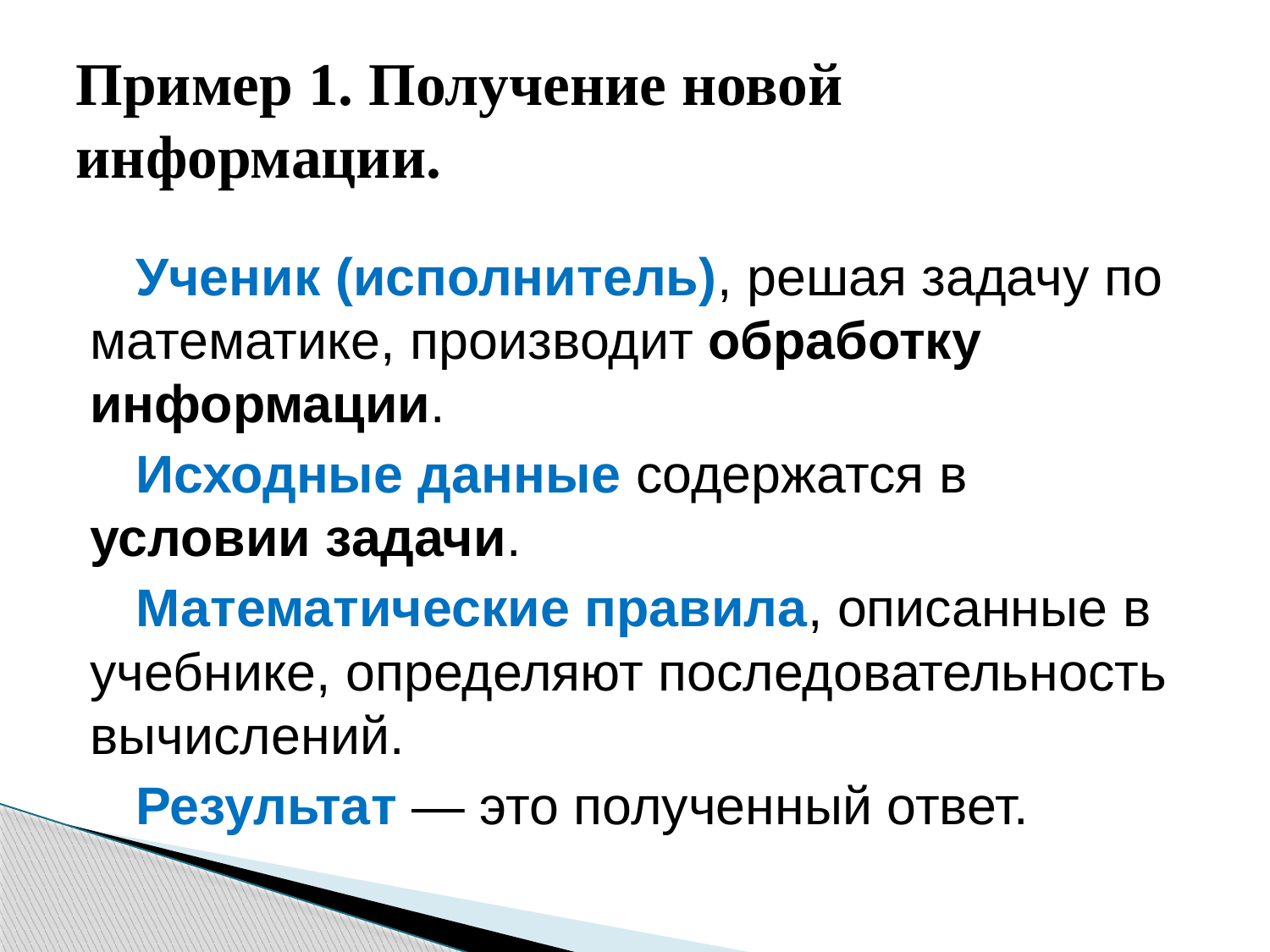

# Пример 1. Получение новой информации.
Ученик (исполнитель), решая зада­чу по математике, производит обработку информации.
Исходные данные содержатся в условии задачи.
Математические правила, описанные в учебнике, определяют последовательность вычислений.
Результат — это полученный ответ.